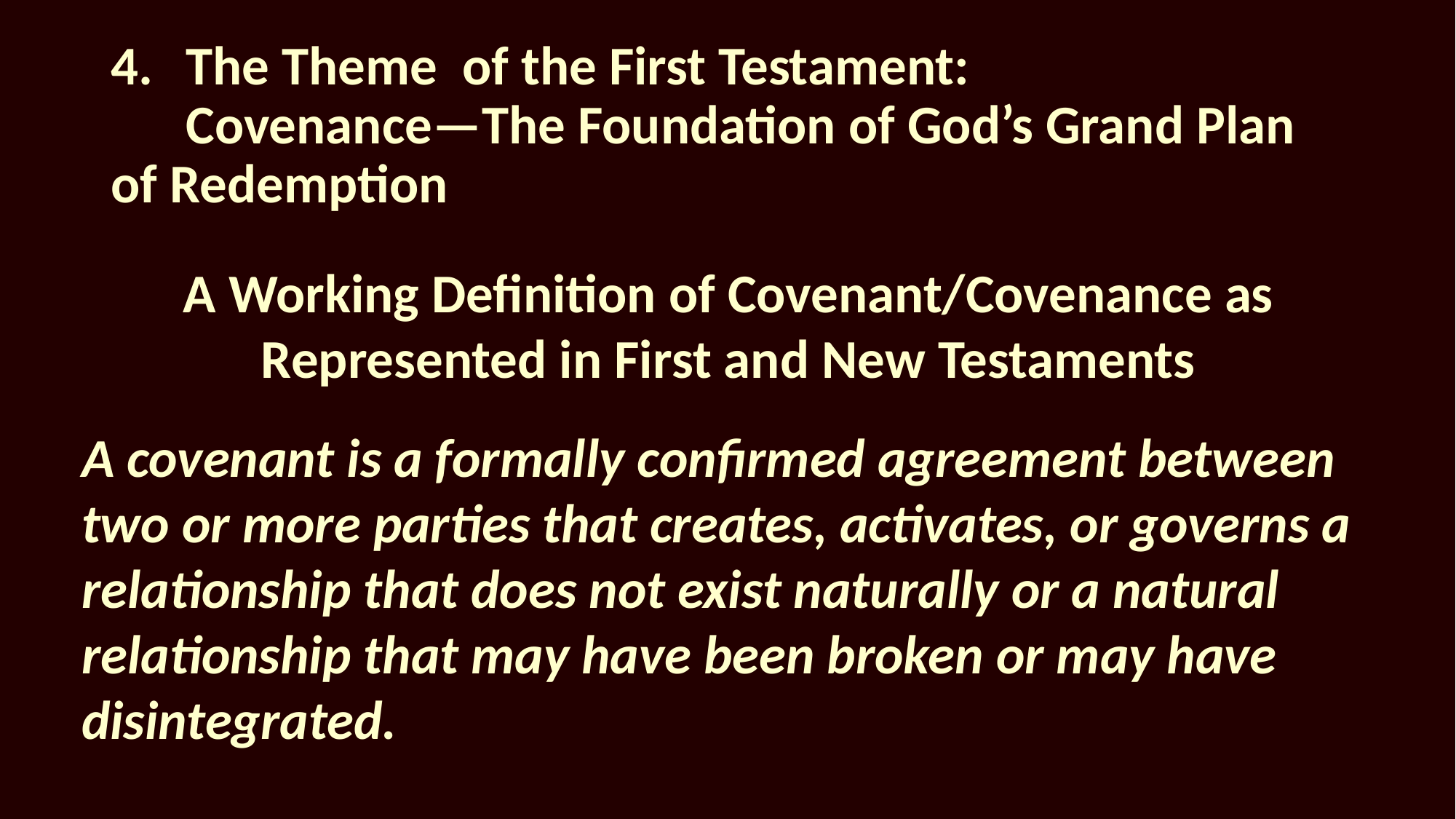

# 4.	The Theme  of the First Testament: Covenance—The Foundation of God’s Grand Plan 	of Redemption
A Working Definition of Covenant/Covenance as Represented in First and New Testaments
A covenant is a formally confirmed agreement between two or more parties that creates, activates, or governs a relationship that does not exist naturally or a natural relationship that may have been broken or may have disintegrated.